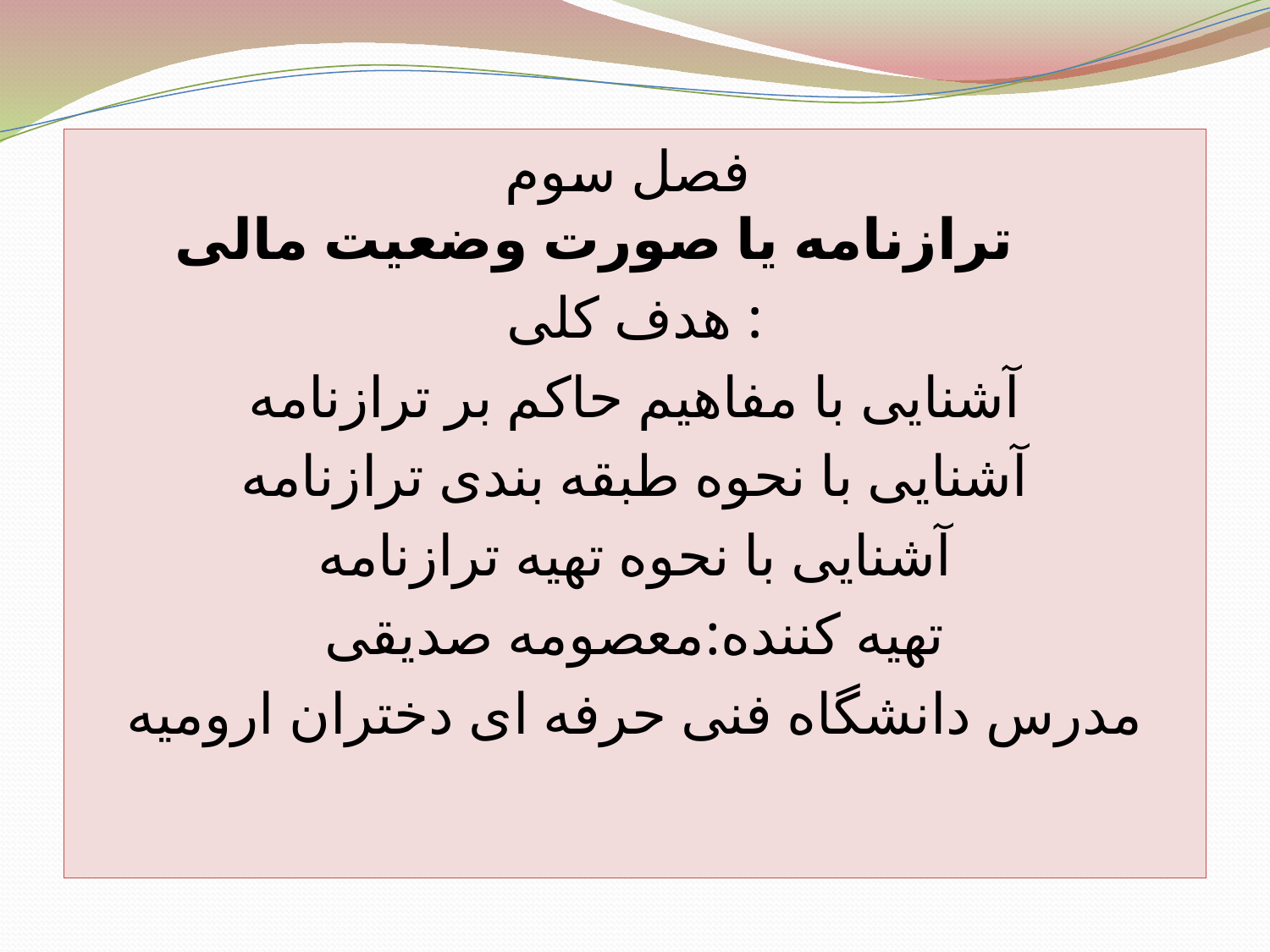

#
 فصل سوم
    ترازنامه یا صورت وضعیت مالی
هدف کلی :
آشنایی با مفاهیم حاکم بر ترازنامه
آشنایی با نحوه طبقه بندی ترازنامه
آشنایی با نحوه تهیه ترازنامه
تهیه کننده:معصومه صدیقی
مدرس دانشگاه فنی حرفه ای دختران ارومیه